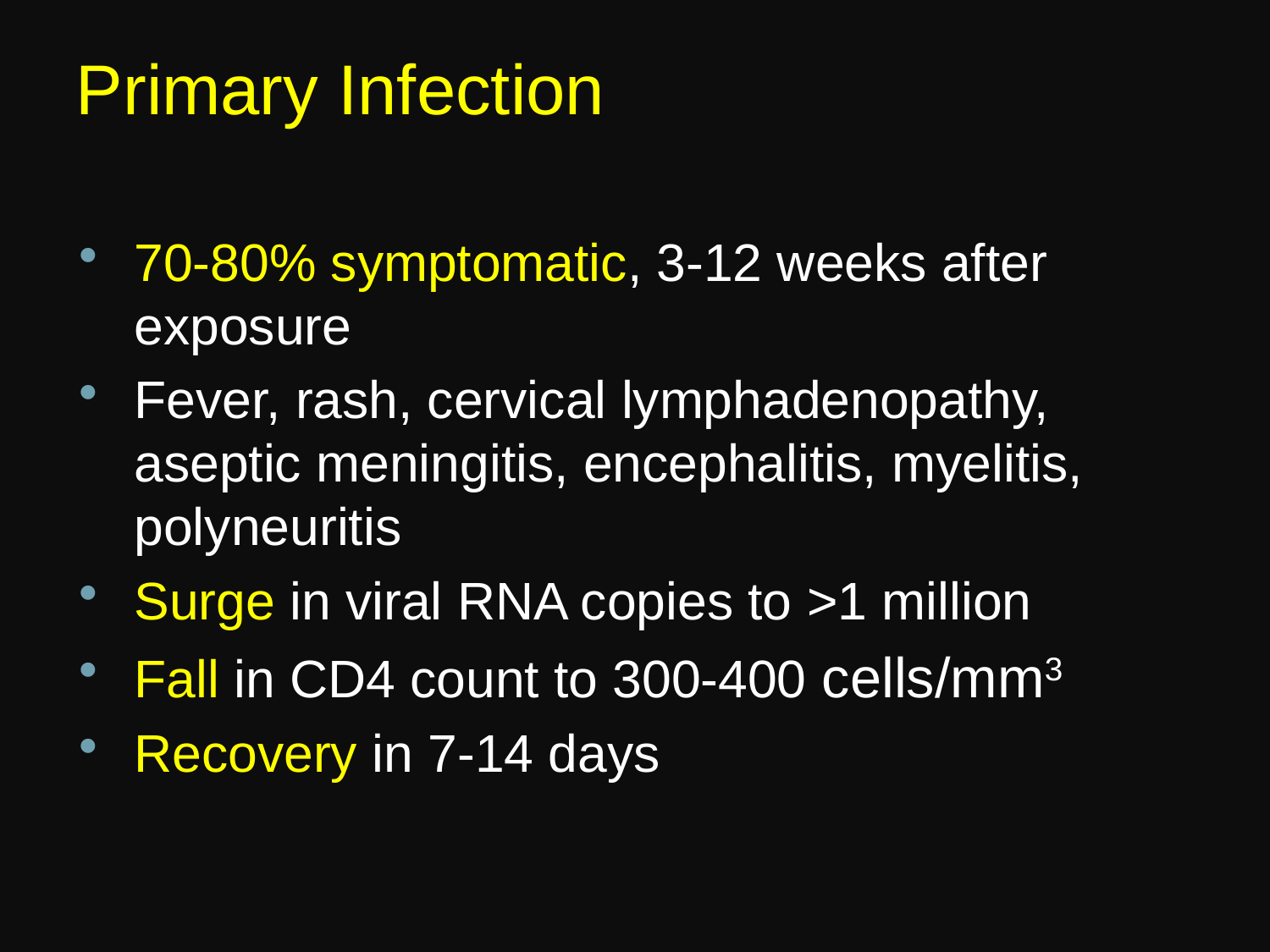

Primary Infection
70-80% symptomatic, 3-12 weeks after exposure
Fever, rash, cervical lymphadenopathy, aseptic meningitis, encephalitis, myelitis, polyneuritis
Surge in viral RNA copies to >1 million
Fall in CD4 count to 300-400 cells/mm3
Recovery in 7-14 days